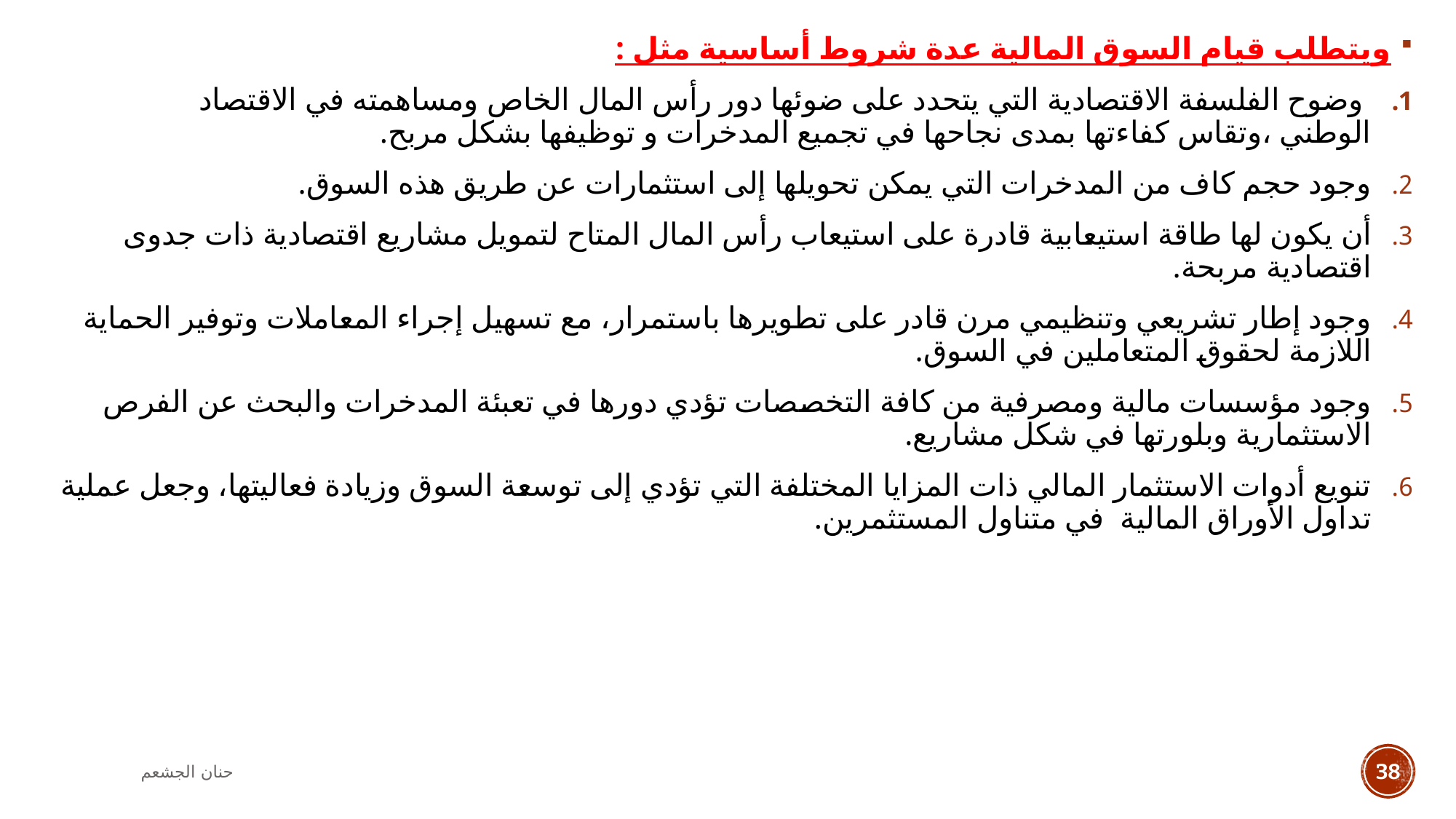

ويتطلب قيام السوق المالية عدة شروط أساسية مثل :
 وضوح الفلسفة الاقتصادية التي يتحدد على ضوئها دور رأس المال الخاص ومساهمته في الاقتصاد الوطني ،وتقاس كفاءتها بمدى نجاحها في تجميع المدخرات و توظيفها بشكل مربح.
وجود حجم كاف من المدخرات التي يمكن تحويلها إلى استثمارات عن طريق هذه السوق.
أن يكون لها طاقة استيعابية قادرة على استيعاب رأس المال المتاح لتمويل مشاريع اقتصادية ذات جدوى اقتصادية مربحة.
وجود إطار تشريعي وتنظيمي مرن قادر على تطويرها باستمرار، مع تسهيل إجراء المعاملات وتوفير الحماية اللازمة لحقوق المتعاملين في السوق.
وجود مؤسسات مالية ومصرفية من كافة التخصصات تؤدي دورها في تعبئة المدخرات والبحث عن الفرص الاستثمارية وبلورتها في شكل مشاريع.
تنويع أدوات الاستثمار المالي ذات المزايا المختلفة التي تؤدي إلى توسعة السوق وزيادة فعاليتها، وجعل عملية تداول الأوراق المالية  في متناول المستثمرين.
حنان الجشعم
38